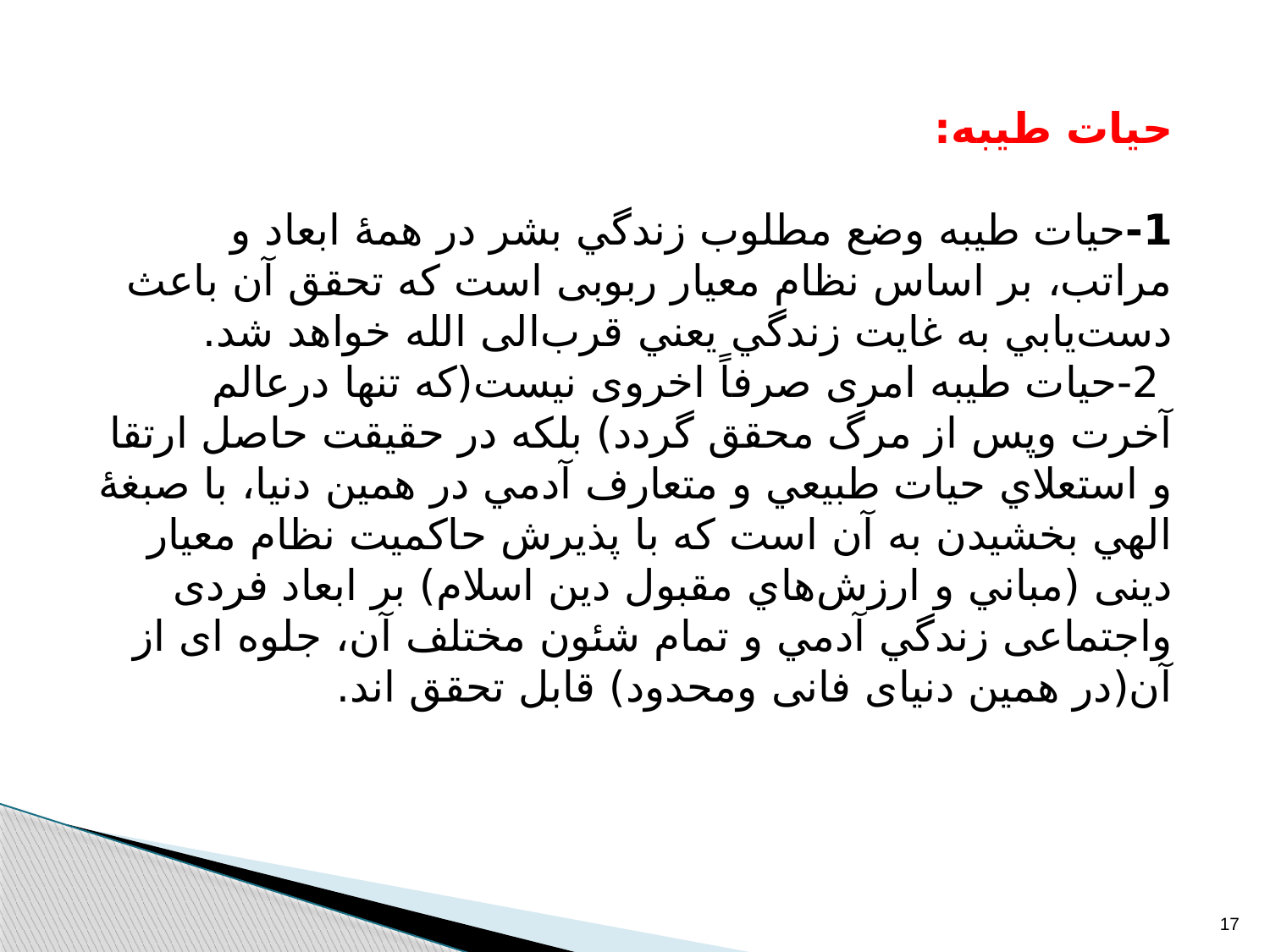

حيات طيبه:

1-حيات طيبه وضع مطلوب زندگي بشر در همۀ ابعاد و مراتب، بر اساس نظام معیار ربوبی است كه تحقق آن باعث دست‌يابي به غايت زندگي يعني قرب‌الی الله خواهد شد.
 2-حيات طيبه امری صرفاً اخروی نیست(که تنها درعالم آخرت وپس از مرگ محقق گردد) بلکه در حقيقت حاصل ارتقا و استعلاي حيات طبيعي و متعارف آدمي در همین دنیا، با صبغۀ الهي بخشيدن به آن است که با پذيرش حاکميت نظام معيار دینی (مباني و ارزش‌هاي مقبول دين اسلام) بر ابعاد فردی واجتماعی زندگي آدمي و تمام شئون مختلف آن، جلوه ای از آن(در همین دنیای فانی ومحدود) قابل تحقق اند.
17